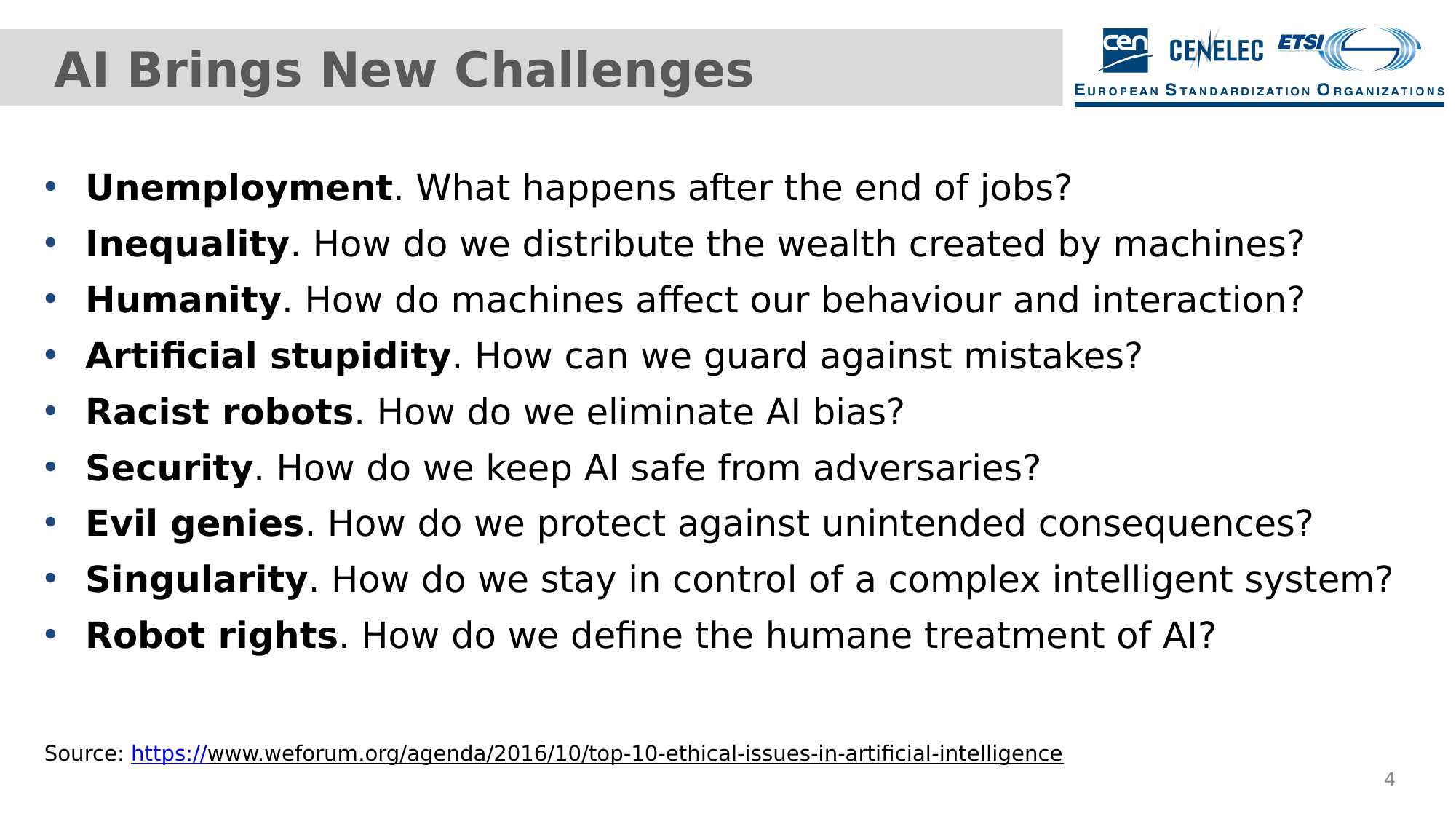

# AI Brings New Challenges
Unemployment. What happens after the end of jobs?
Inequality. How do we distribute the wealth created by machines?
Humanity. How do machines affect our behaviour and interaction?
Artificial stupidity. How can we guard against mistakes?
Racist robots. How do we eliminate AI bias?
Security. How do we keep AI safe from adversaries?
Evil genies. How do we protect against unintended consequences?
Singularity. How do we stay in control of a complex intelligent system?
Robot rights. How do we define the humane treatment of AI?

Source: https://www.weforum.org/agenda/2016/10/top-10-ethical-issues-in-artificial-intelligence
4